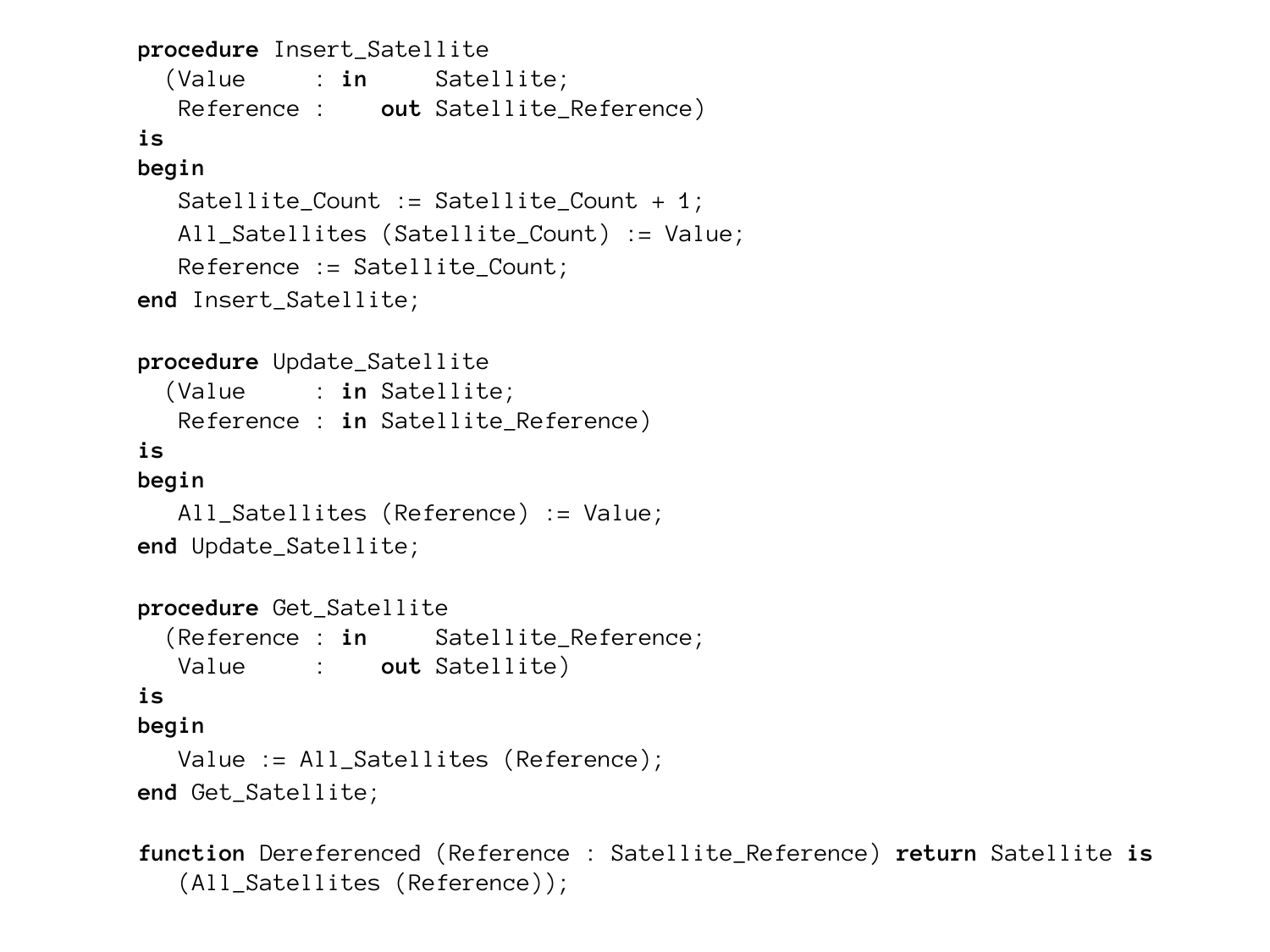

procedure Insert_Satellite
     (Value     : in     Satellite;
      Reference :    out Satellite_Reference)
   is
   begin
      Satellite_Count := Satellite_Count + 1;
      All_Satellites (Satellite_Count) := Value;
      Reference := Satellite_Count;
   end Insert_Satellite;
   procedure Update_Satellite
     (Value     : in Satellite;
      Reference : in Satellite_Reference)
   is
   begin
      All_Satellites (Reference) := Value;
   end Update_Satellite;
   procedure Get_Satellite
     (Reference : in     Satellite_Reference;
      Value     :    out Satellite)
   is
   begin
      Value := All_Satellites (Reference);
   end Get_Satellite;
   function Dereferenced (Reference : Satellite_Reference) return Satellite is
      (All_Satellites (Reference));